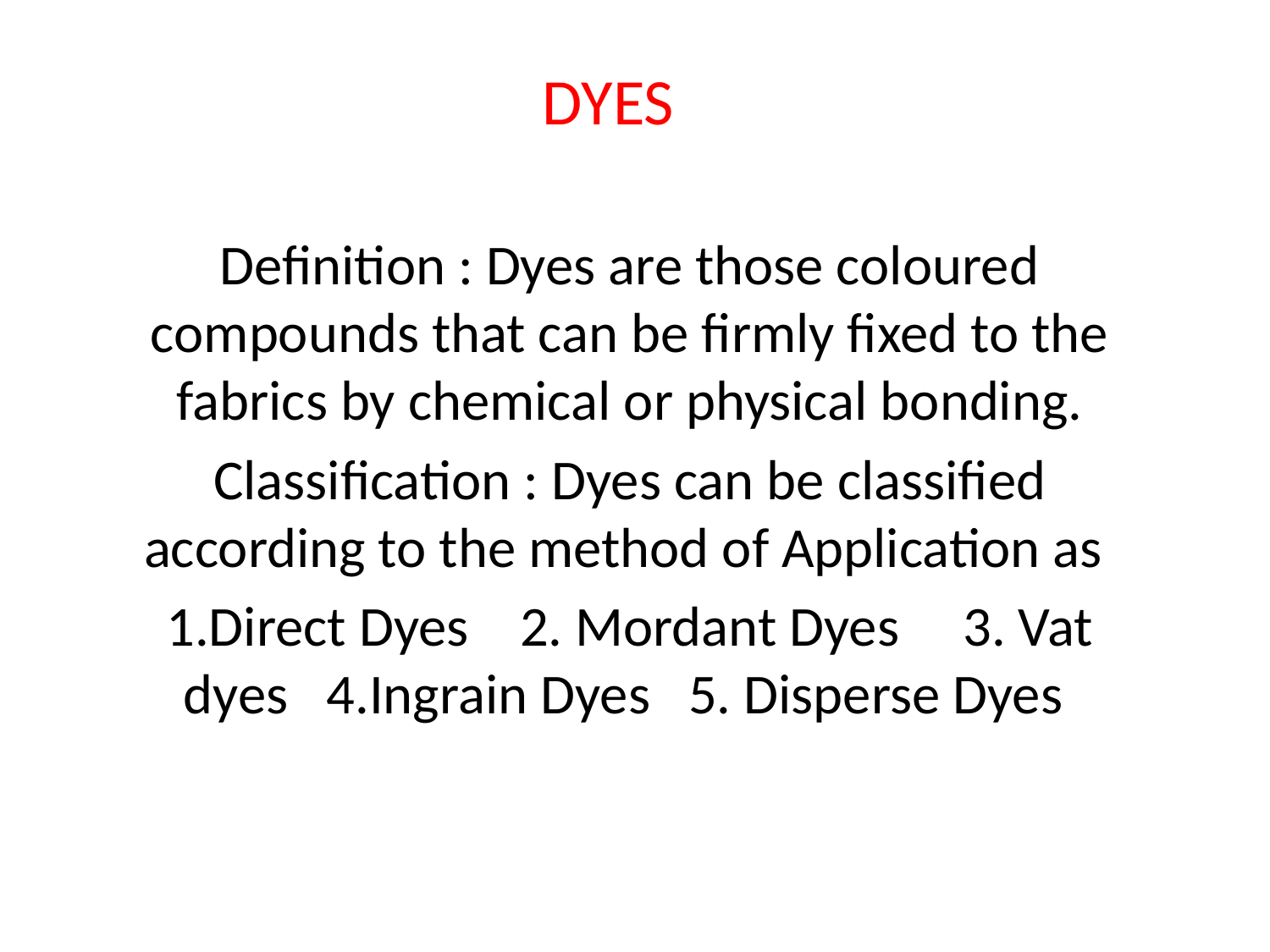

# DYES
Definition : Dyes are those coloured compounds that can be firmly fixed to the fabrics by chemical or physical bonding.
Classification : Dyes can be classified according to the method of Application as
1.Direct Dyes    2. Mordant Dyes     3. Vat dyes   4.Ingrain Dyes   5. Disperse Dyes